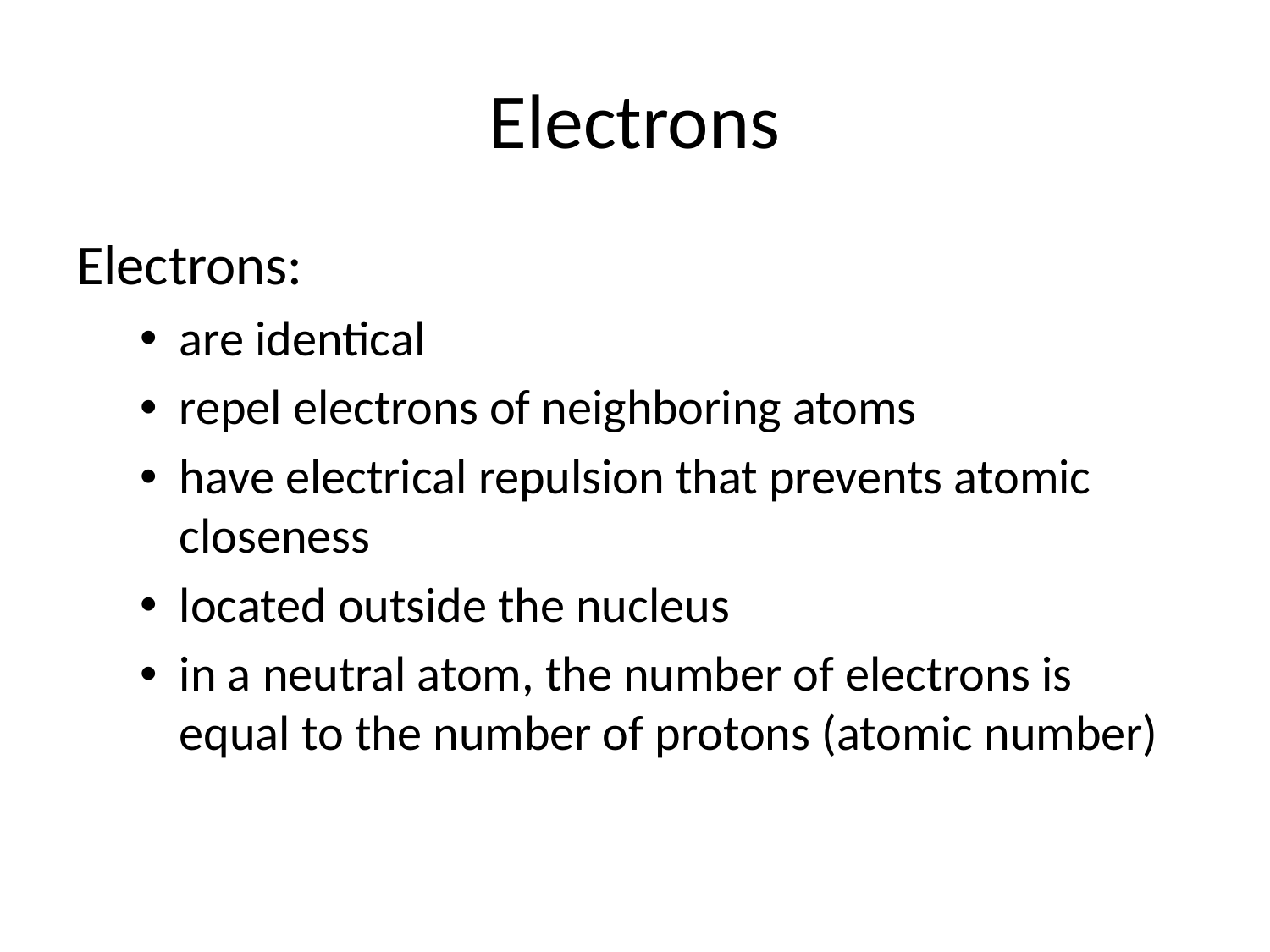

# Electrons
Electrons:
are identical
repel electrons of neighboring atoms
have electrical repulsion that prevents atomic closeness
located outside the nucleus
in a neutral atom, the number of electrons is equal to the number of protons (atomic number)